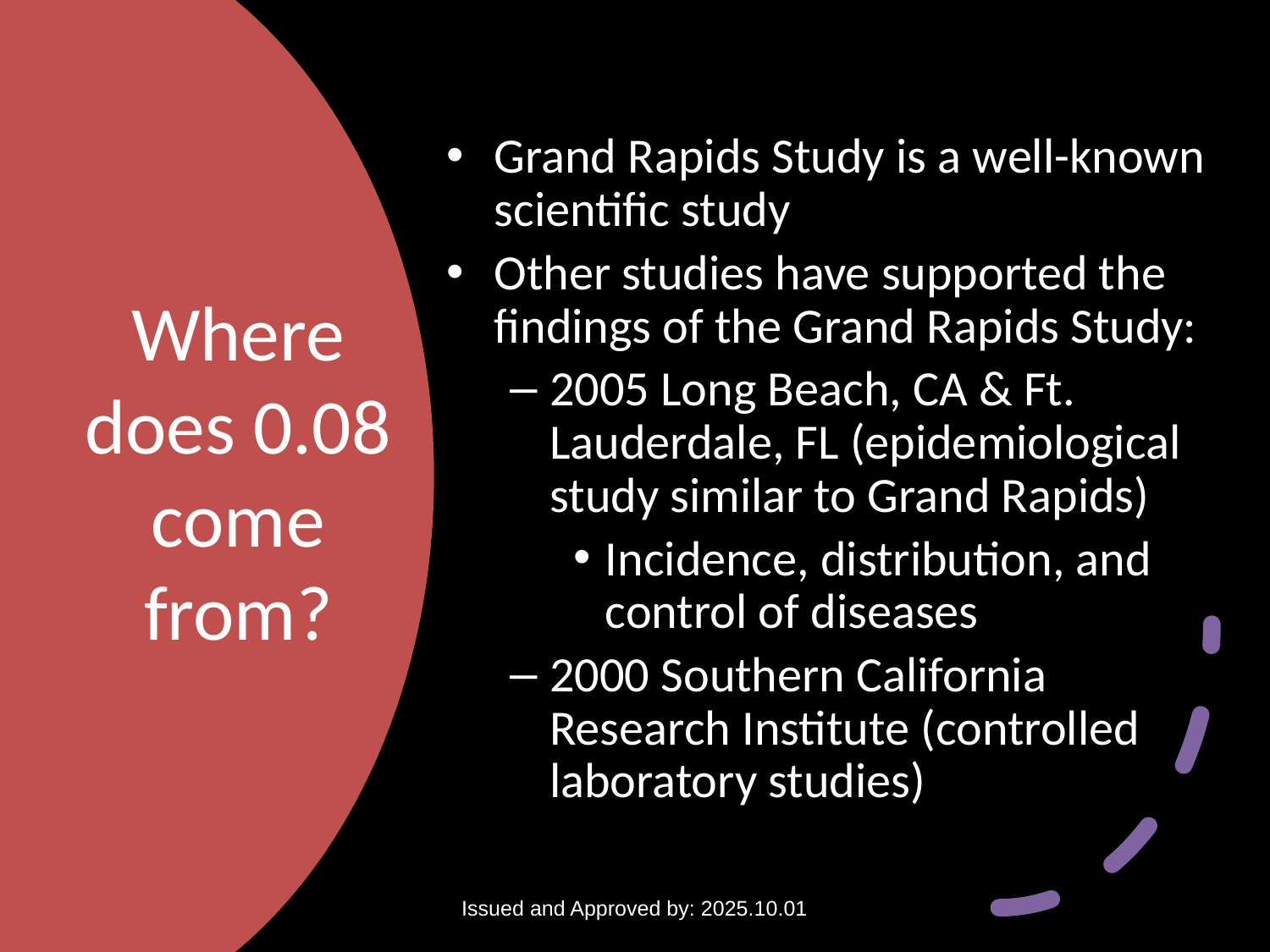

Grand Rapids Study is a well-known scientific study
Other studies have supported the findings of the Grand Rapids Study:
2005 Long Beach, CA & Ft. Lauderdale, FL (epidemiological study similar to Grand Rapids)
Incidence, distribution, and control of diseases
2000 Southern California Research Institute (controlled laboratory studies)
# Where does 0.08 come from?

Issued and Approved by: 2025.10.01